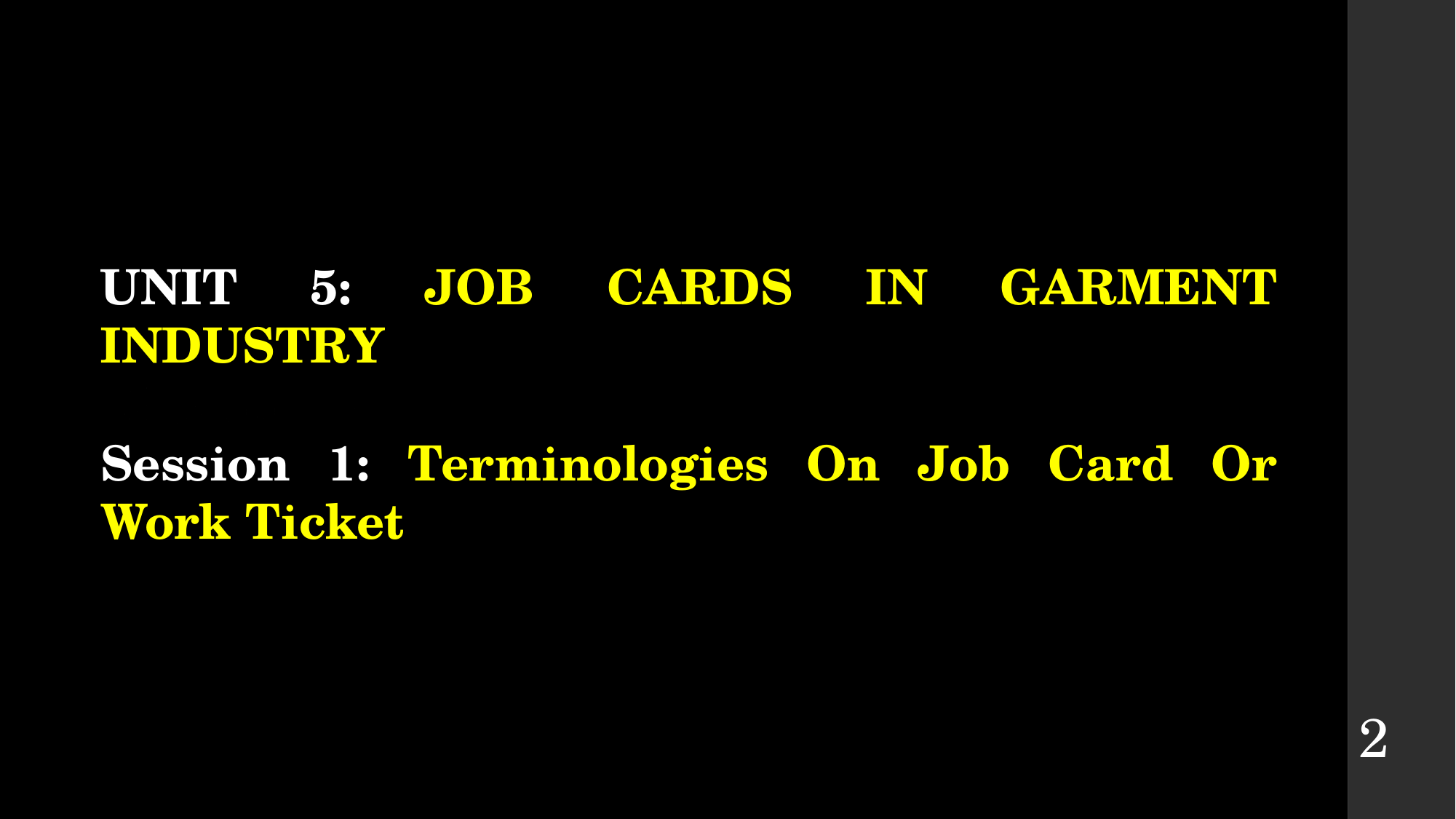

UNIT 5: JOB CARDS IN GARMENT INDUSTRY

Session 1: Terminologies On Job Card Or Work Ticket
2